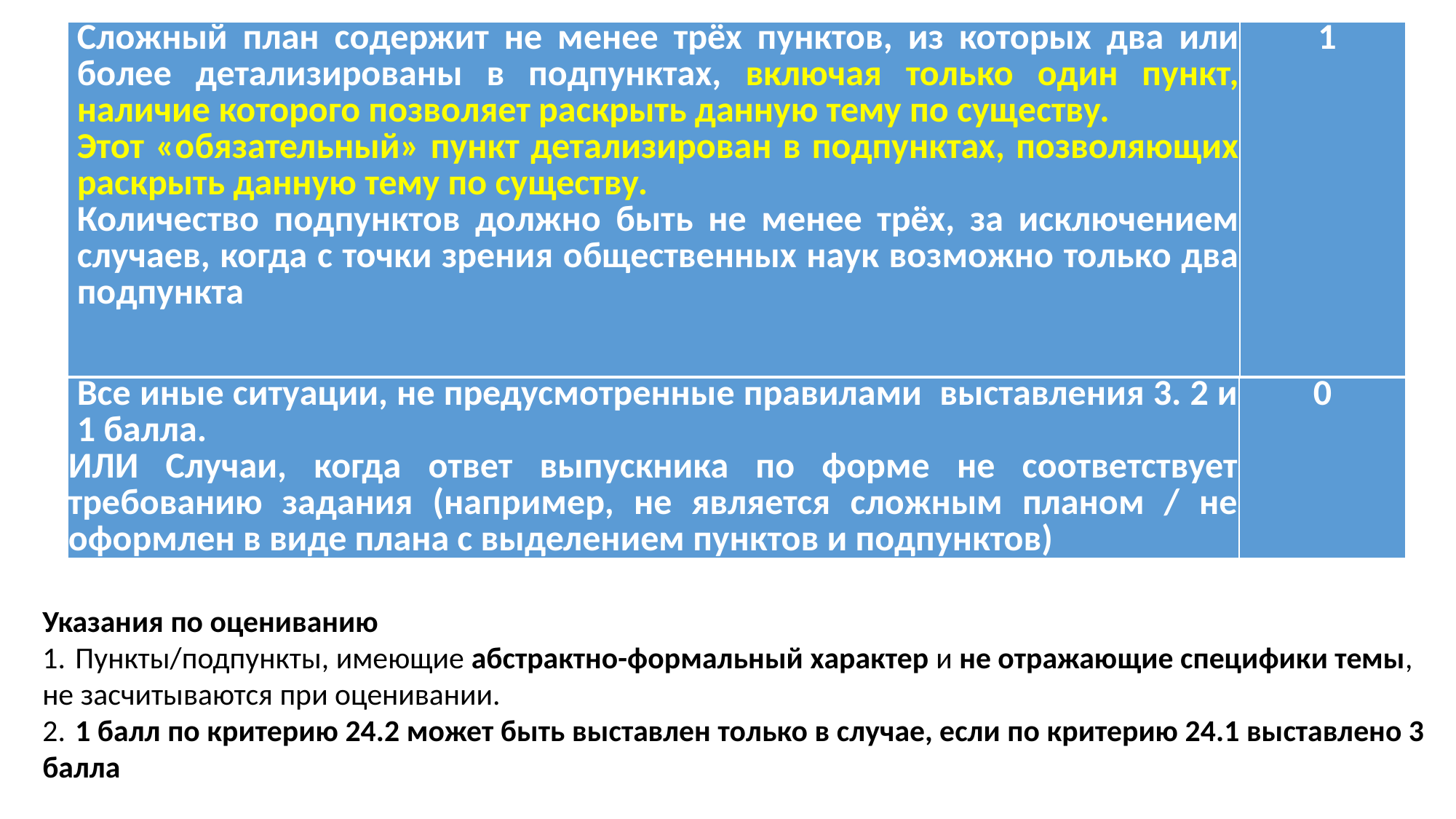

| Сложный план содержит не менее трёх пунктов, из которых два или более детализированы в подпунктах, включая только один пункт, наличие которого позволяет раскрыть данную тему по существу. Этот «обязательный» пункт детализирован в подпунктах, позволяющих раскрыть данную тему по существу. Количество подпунктов должно быть не менее трёх, за исключением случаев, когда с точки зрения общественных наук возможно только два подпункта | 1 |
| --- | --- |
| Все иные ситуации, не предусмотренные правилами выставления 3. 2 и 1 балла. ИЛИ Случаи, когда ответ выпускника по форме не соответствует требованию задания (например, не является сложным планом / не оформлен в виде плана с выделением пунктов и подпунктов) | 0 |
| --- | --- |
Указания по оцениванию
1.	Пункты/подпункты, имеющие абстрактно-формальный характер и не отражающие специфики темы, не засчитываются при оценивании.
2.	1 балл по критерию 24.2 может быть выставлен только в случае, если по критерию 24.1 выставлено 3 балла